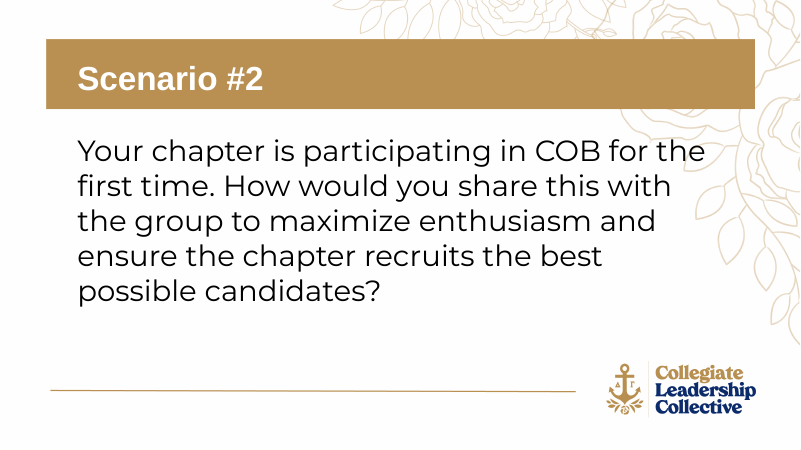

Scenario #2
Your chapter is participating in COB for the first time. How would you share this with the group to maximize enthusiasm and ensure the chapter recruits the best possible candidates?